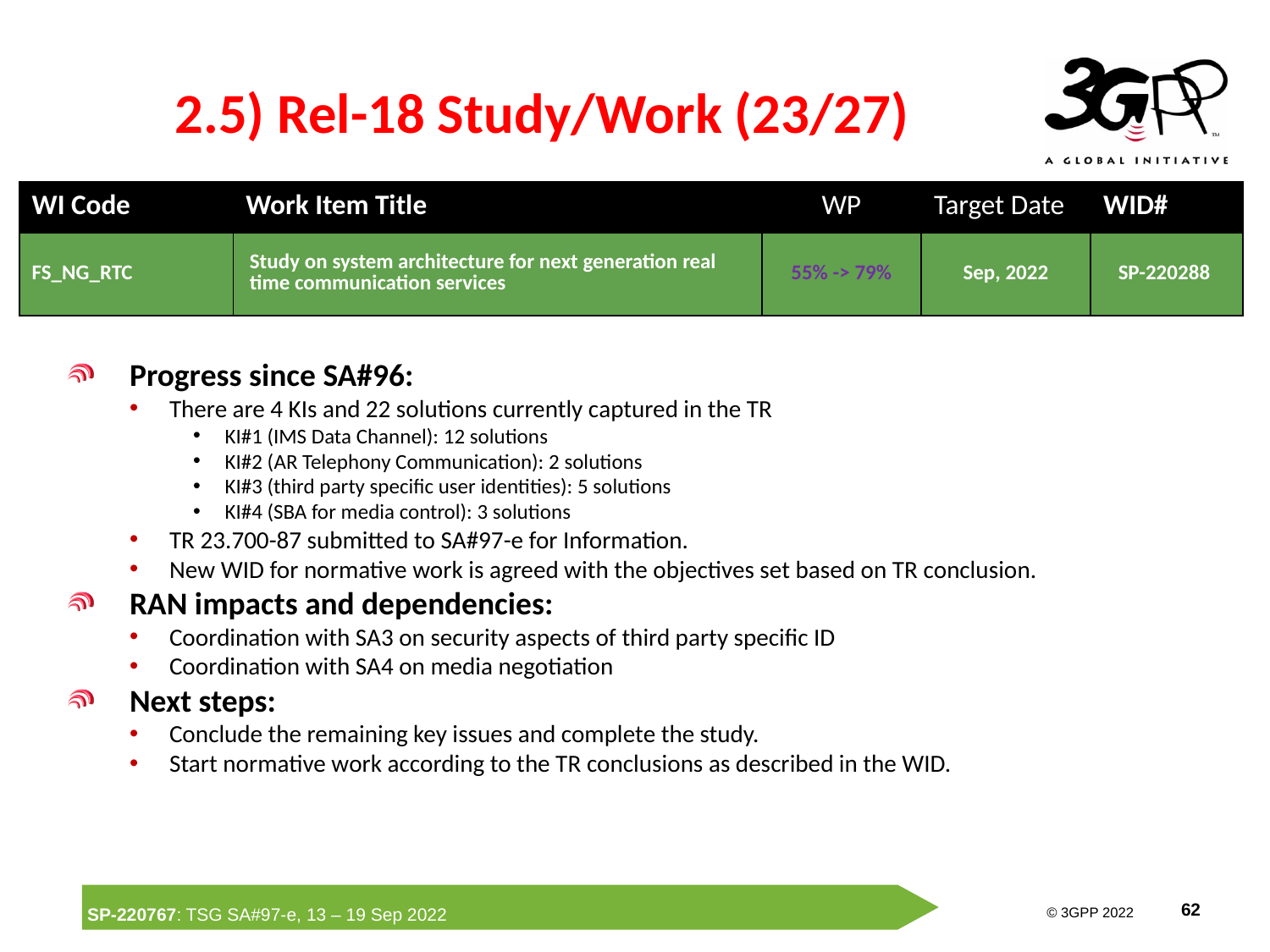

# 2.5) Rel-18 Study/Work (23/27)
| WI Code | Work Item Title | WP | Target Date | WID# |
| --- | --- | --- | --- | --- |
| FS\_NG\_RTC | Study on system architecture for next generation real time communication services | 55% -> 79% | Sep, 2022 | SP-220288 |
Progress since SA#96:
There are 4 KIs and 22 solutions currently captured in the TR
KI#1 (IMS Data Channel): 12 solutions
KI#2 (AR Telephony Communication): 2 solutions
KI#3 (third party specific user identities): 5 solutions
KI#4 (SBA for media control): 3 solutions
TR 23.700-87 submitted to SA#97-e for Information.
New WID for normative work is agreed with the objectives set based on TR conclusion.
RAN impacts and dependencies:
Coordination with SA3 on security aspects of third party specific ID
Coordination with SA4 on media negotiation
Next steps:
Conclude the remaining key issues and complete the study.
Start normative work according to the TR conclusions as described in the WID.